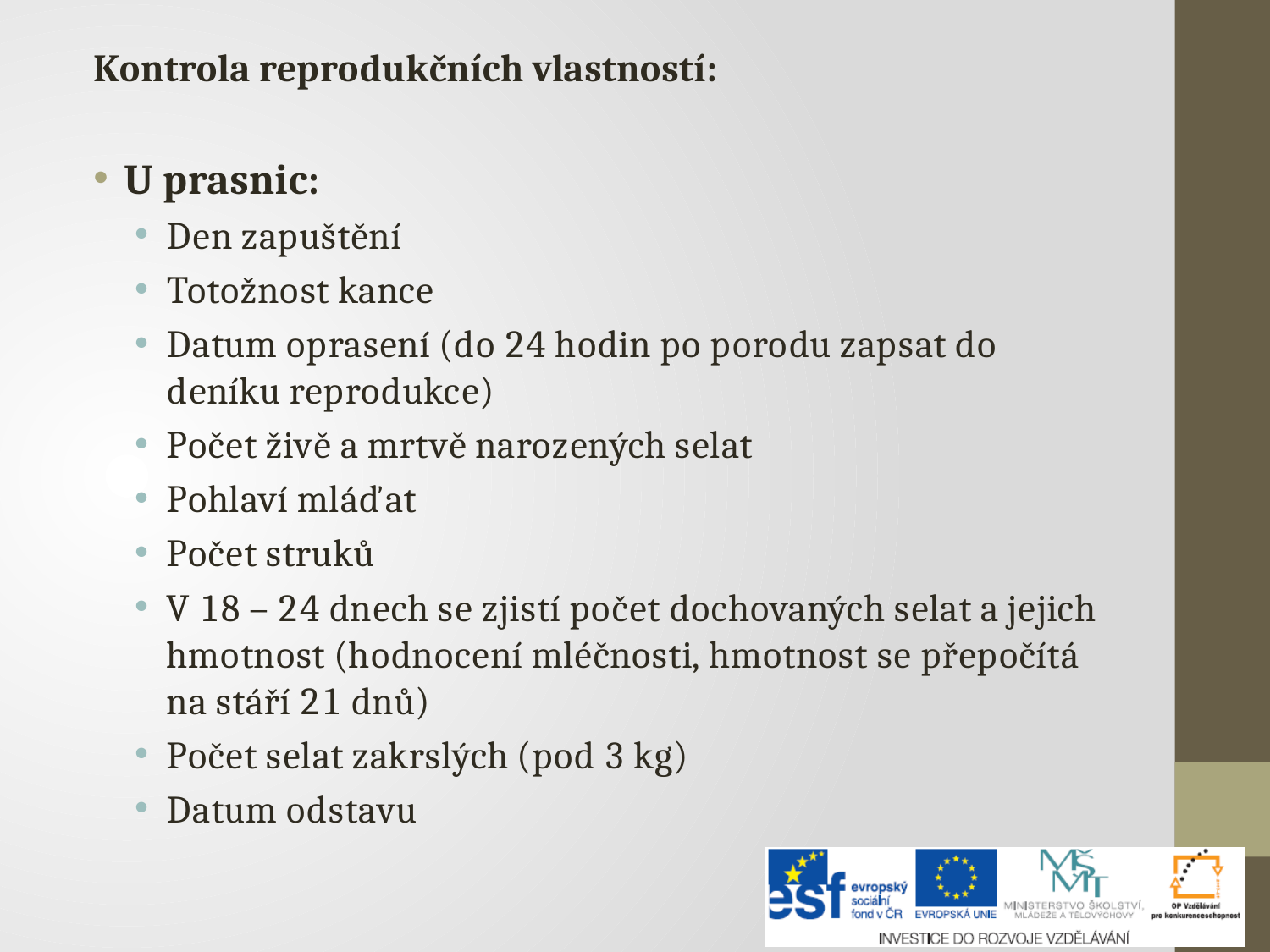

Kontrola reprodukčních vlastností:

U prasnic:
Den zapuštění
Totožnost kance
Datum oprasení (do 24 hodin po porodu zapsat do deníku reprodukce)
Počet živě a mrtvě narozených selat
Pohlaví mláďat
Počet struků
V 18 – 24 dnech se zjistí počet dochovaných selat a jejich hmotnost (hodnocení mléčnosti, hmotnost se přepočítá na stáří 21 dnů)
Počet selat zakrslých (pod 3 kg)
Datum odstavu